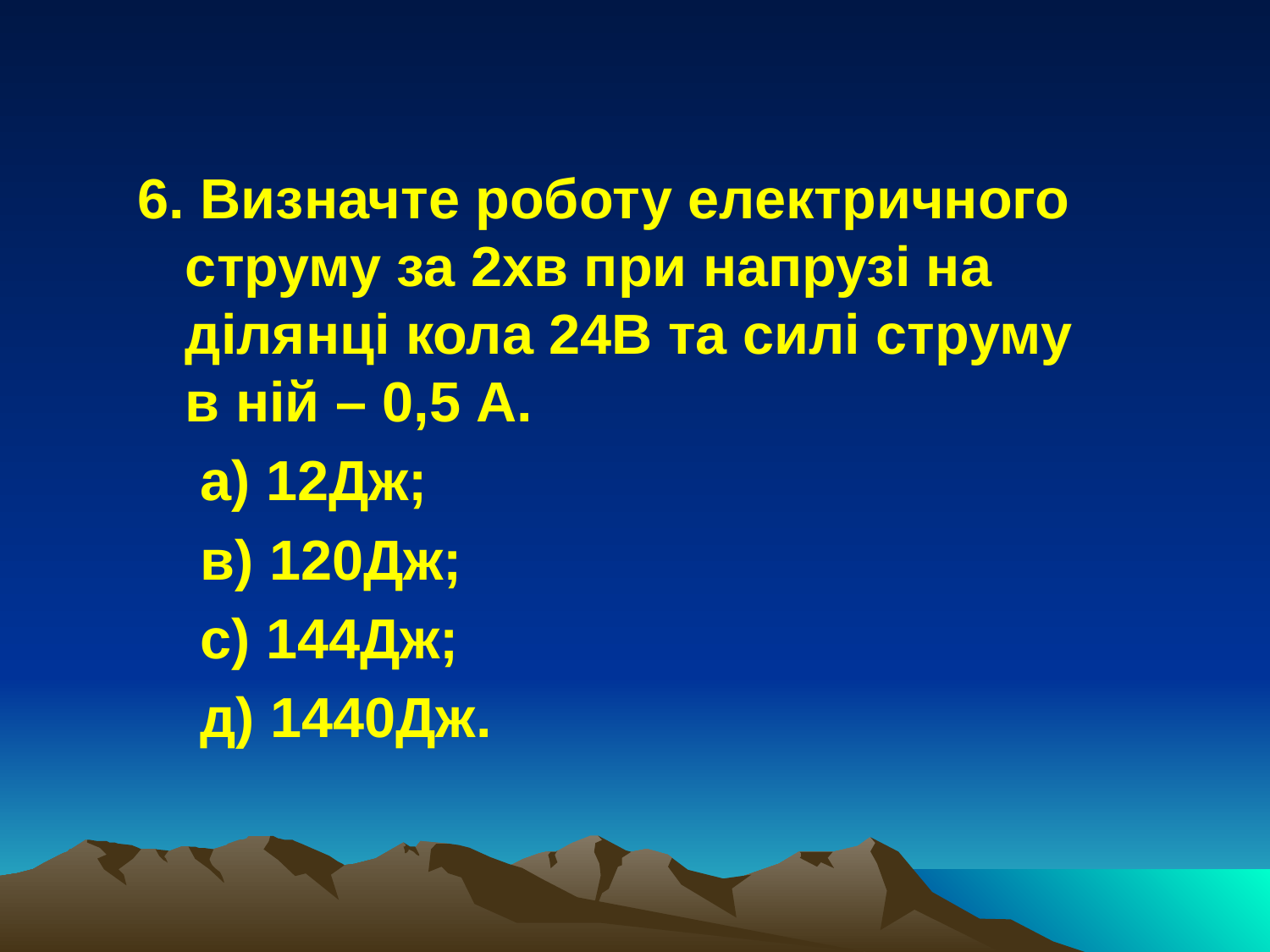

#
6. Визначте роботу електричного струму за 2хв при напрузі на ділянці кола 24В та силі струму в ній – 0,5 А.
    а) 12Дж;
    в) 120Дж;
    с) 144Дж;
    д) 1440Дж.